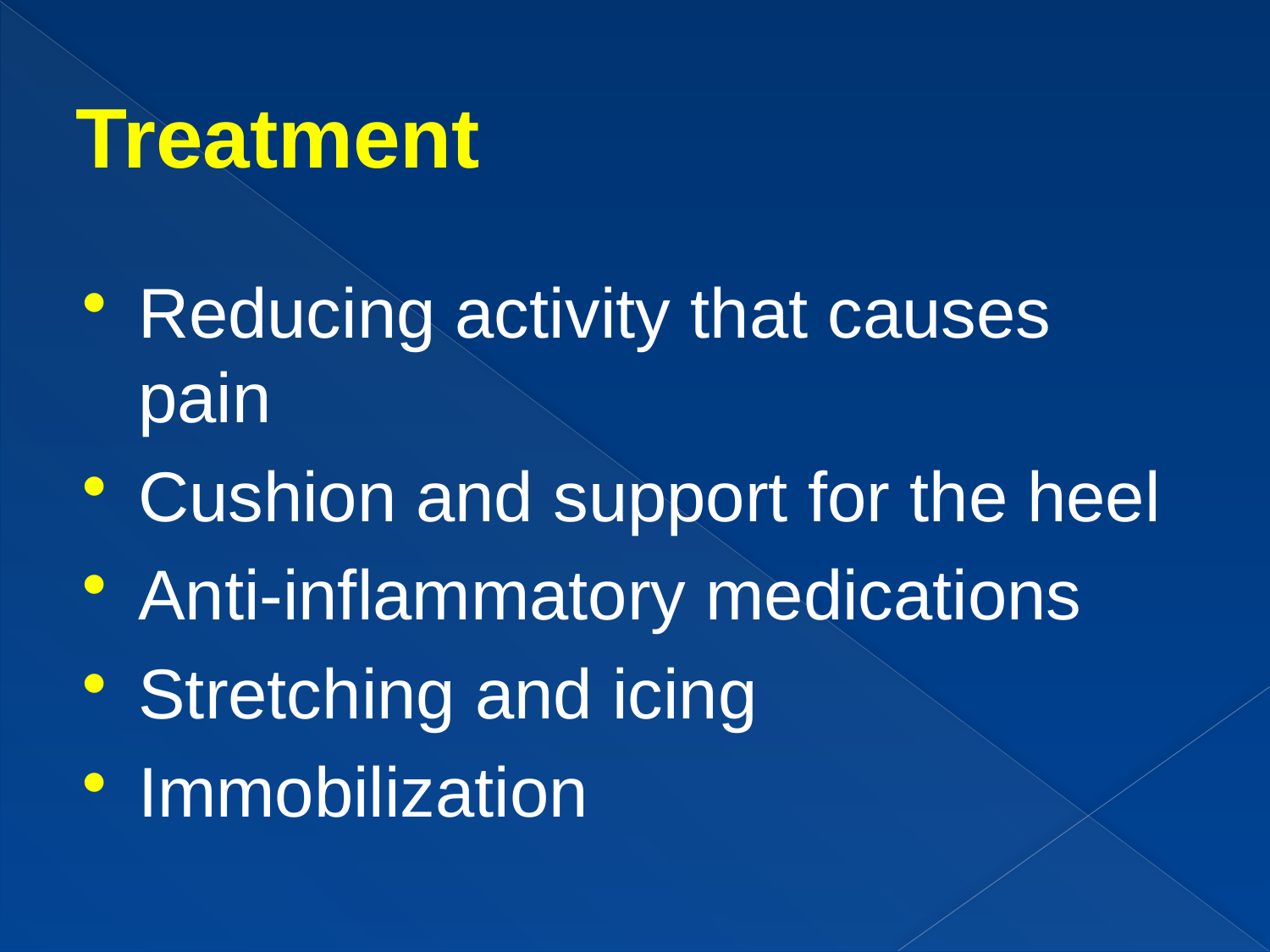

# Treatment
Reducing activity that causes pain
Cushion and support for the heel
Anti-inflammatory medications
Stretching and icing
Immobilization